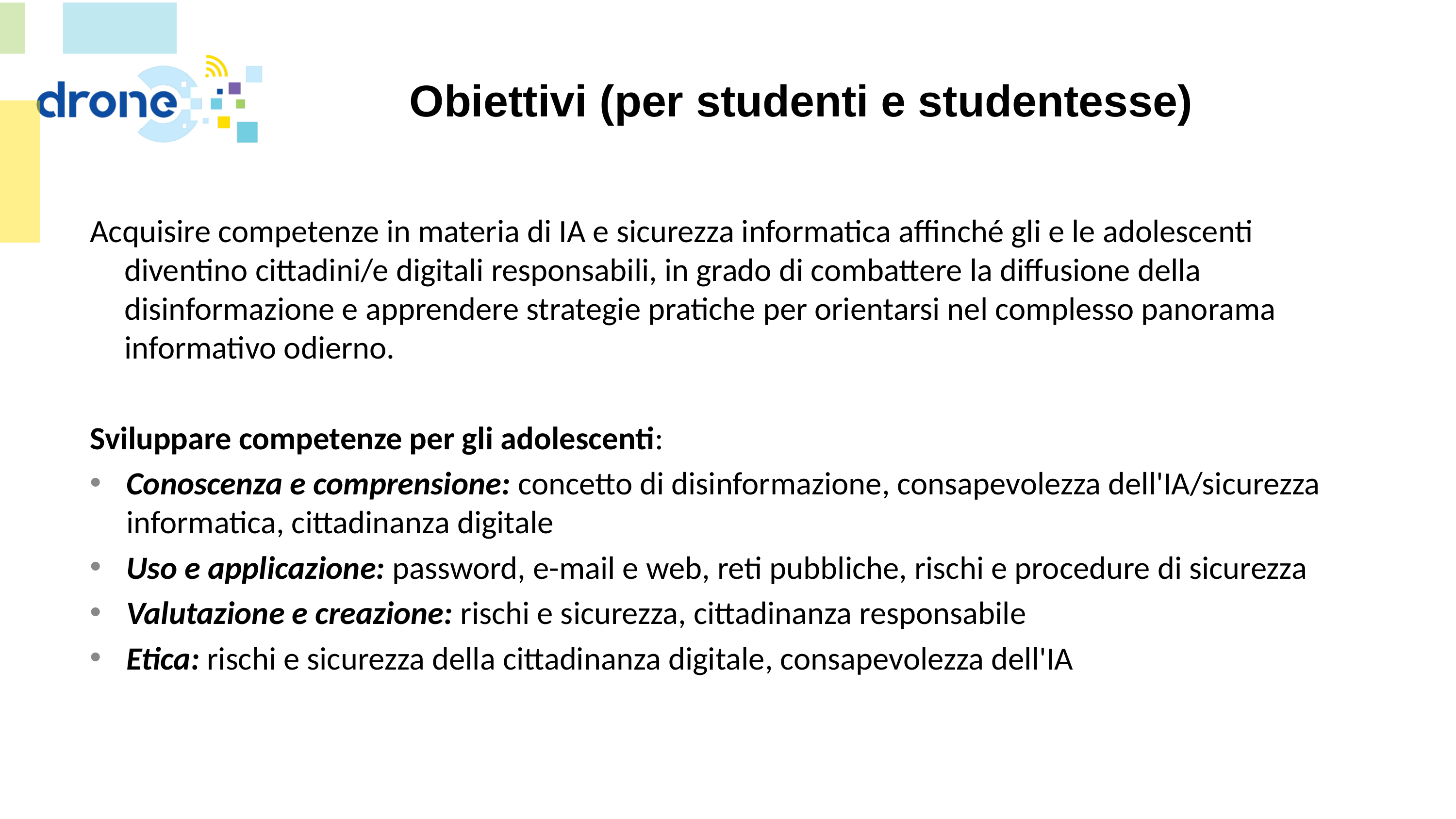

# Obiettivi (per studenti e studentesse)

Acquisire competenze in materia di IA e sicurezza informatica affinché gli e le adolescenti diventino cittadini/e digitali responsabili, in grado di combattere la diffusione della disinformazione e apprendere strategie pratiche per orientarsi nel complesso panorama informativo odierno.

Sviluppare competenze per gli adolescenti:
Conoscenza e comprensione: concetto di disinformazione, consapevolezza dell'IA/sicurezza informatica, cittadinanza digitale
Uso e applicazione: password, e-mail e web, reti pubbliche, rischi e procedure di sicurezza
Valutazione e creazione: rischi e sicurezza, cittadinanza responsabile
Etica: rischi e sicurezza della cittadinanza digitale, consapevolezza dell'IA